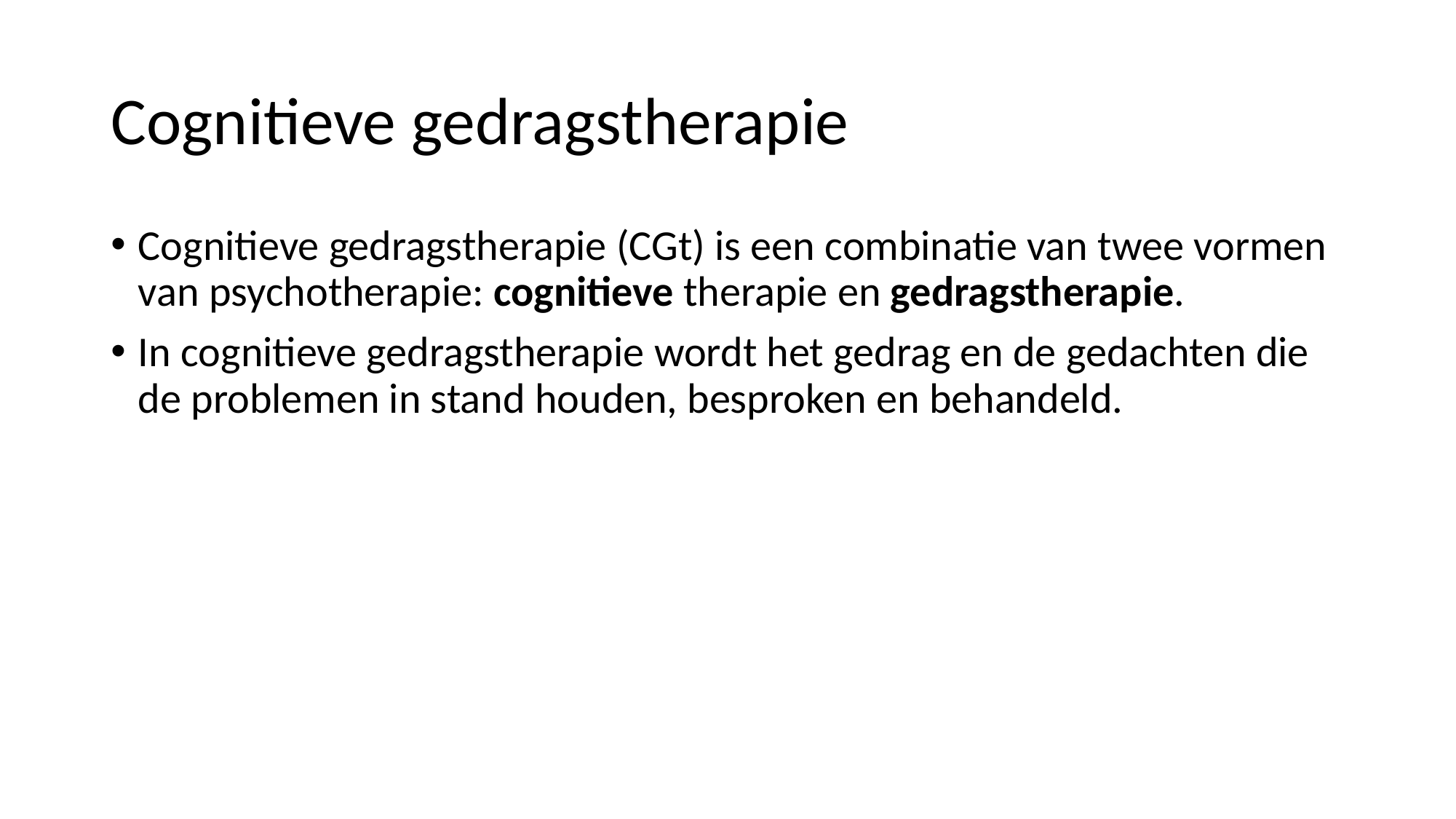

# Cognitieve gedragstherapie
Cognitieve gedragstherapie (CGt) is een combinatie van twee vormen van psychotherapie: cognitieve therapie en gedragstherapie.
In cognitieve gedragstherapie wordt het gedrag en de gedachten die de problemen in stand houden, besproken en behandeld.